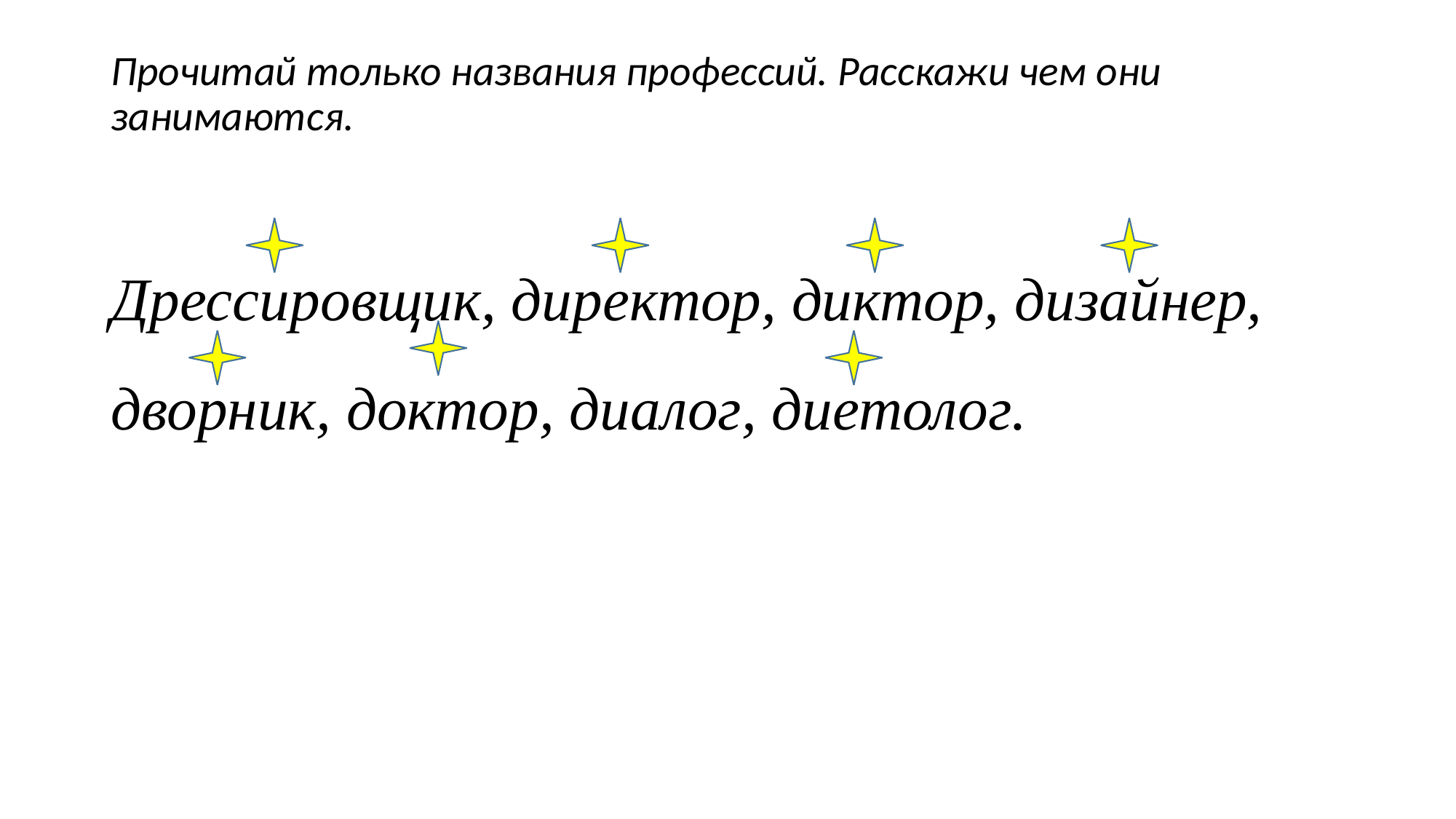

# Прочитай только названия профессий. Расскажи чем они занимаются.
Дрессировщик, директор, диктор, дизайнер, дворник, доктор, диалог, диетолог.